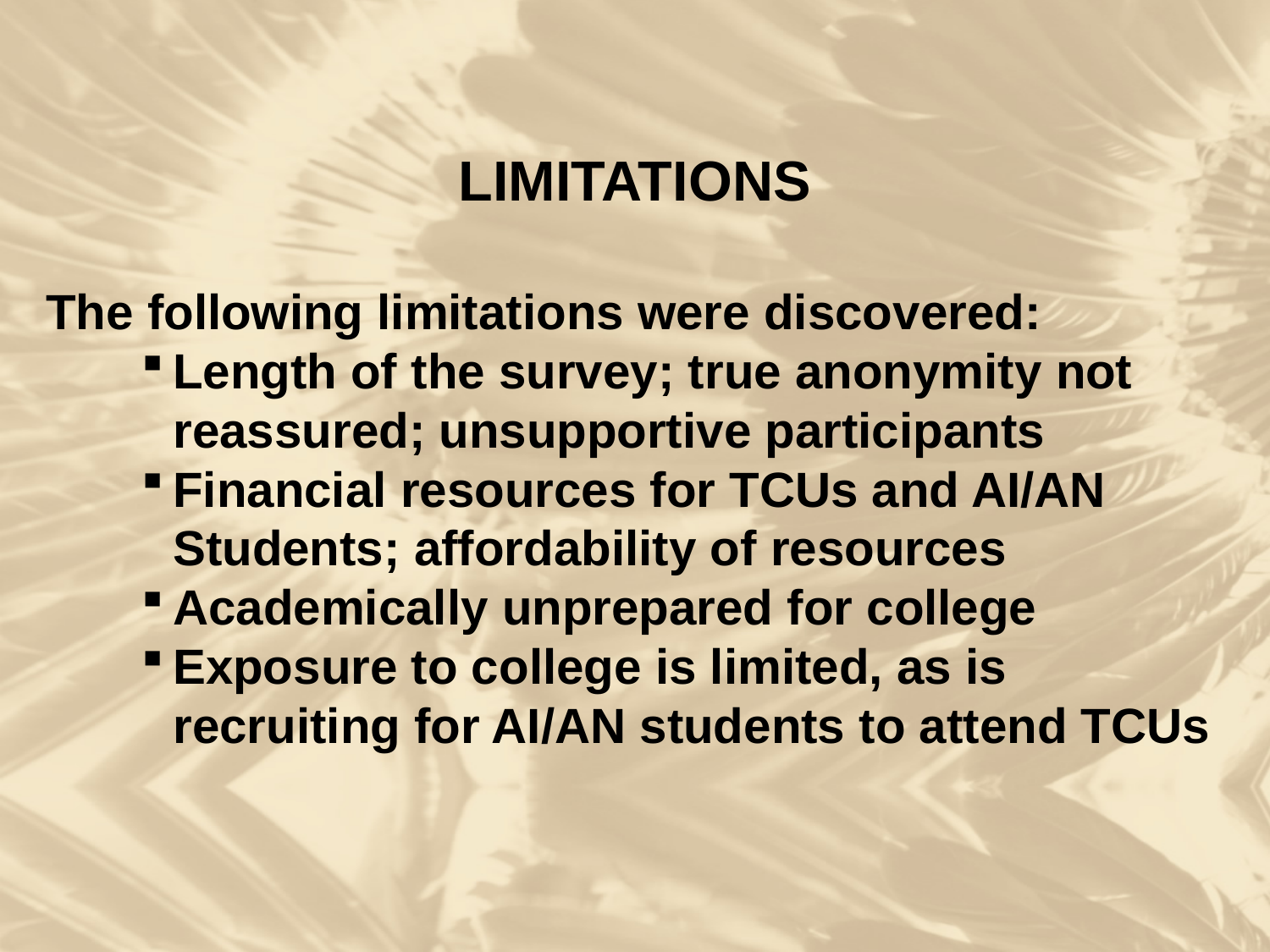

LIMITATIONS

The following limitations were discovered:
Length of the survey; true anonymity not reassured; unsupportive participants
Financial resources for TCUs and AI/AN Students; affordability of resources
Academically unprepared for college
Exposure to college is limited, as is recruiting for AI/AN students to attend TCUs